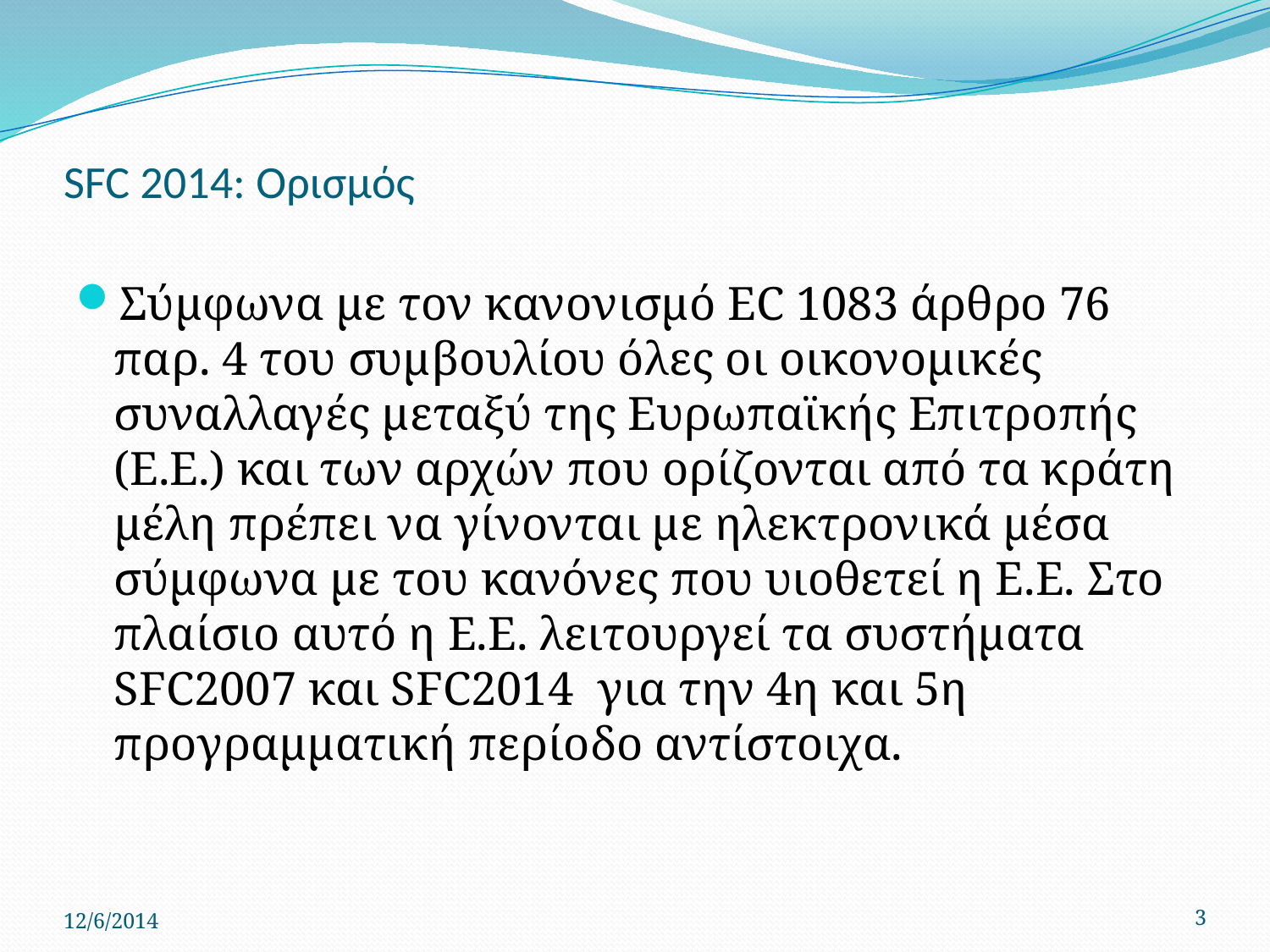

# SFC 2014: Ορισμός
Σύμφωνα με τον κανονισμό EC 1083 άρθρο 76 παρ. 4 του συμβουλίου όλες οι οικονομικές συναλλαγές μεταξύ της Ευρωπαϊκής Επιτροπής (Ε.Ε.) και των αρχών που ορίζονται από τα κράτη μέλη πρέπει να γίνονται με ηλεκτρονικά μέσα σύμφωνα με του κανόνες που υιοθετεί η Ε.Ε. Στο πλαίσιο αυτό η Ε.Ε. λειτουργεί τα συστήματα SFC2007 και SFC2014  για την 4η και 5η προγραμματική περίοδο αντίστοιχα.

12/6/2014
3